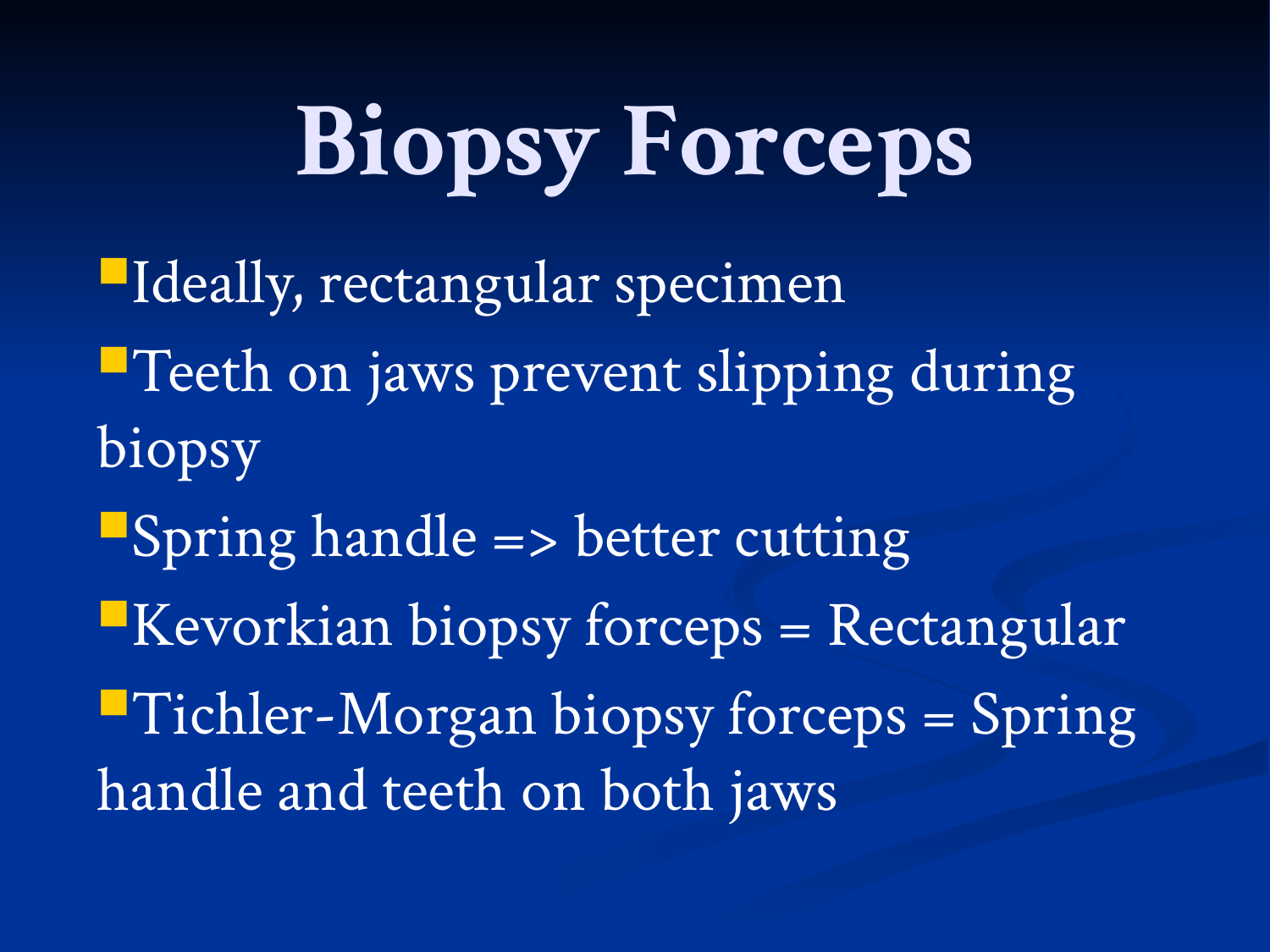

# Biopsy Forceps
Ideally, rectangular specimen
Teeth on jaws prevent slipping during biopsy
Spring handle => better cutting
Kevorkian biopsy forceps = Rectangular
Tichler-Morgan biopsy forceps = Spring handle and teeth on both jaws